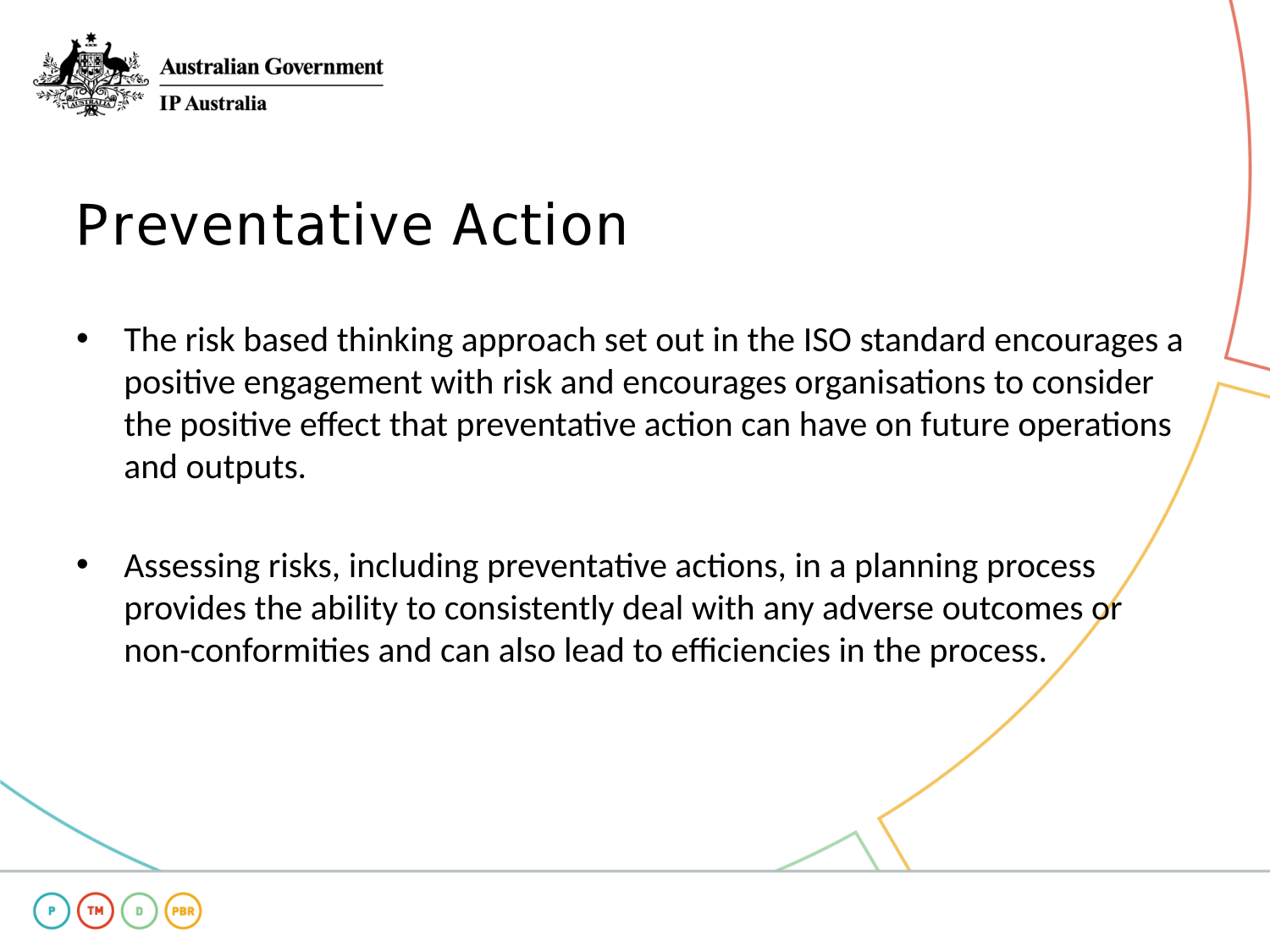

# Preventative Action
The risk based thinking approach set out in the ISO standard encourages a positive engagement with risk and encourages organisations to consider the positive effect that preventative action can have on future operations and outputs.

Assessing risks, including preventative actions, in a planning process provides the ability to consistently deal with any adverse outcomes or non-conformities and can also lead to efficiencies in the process.